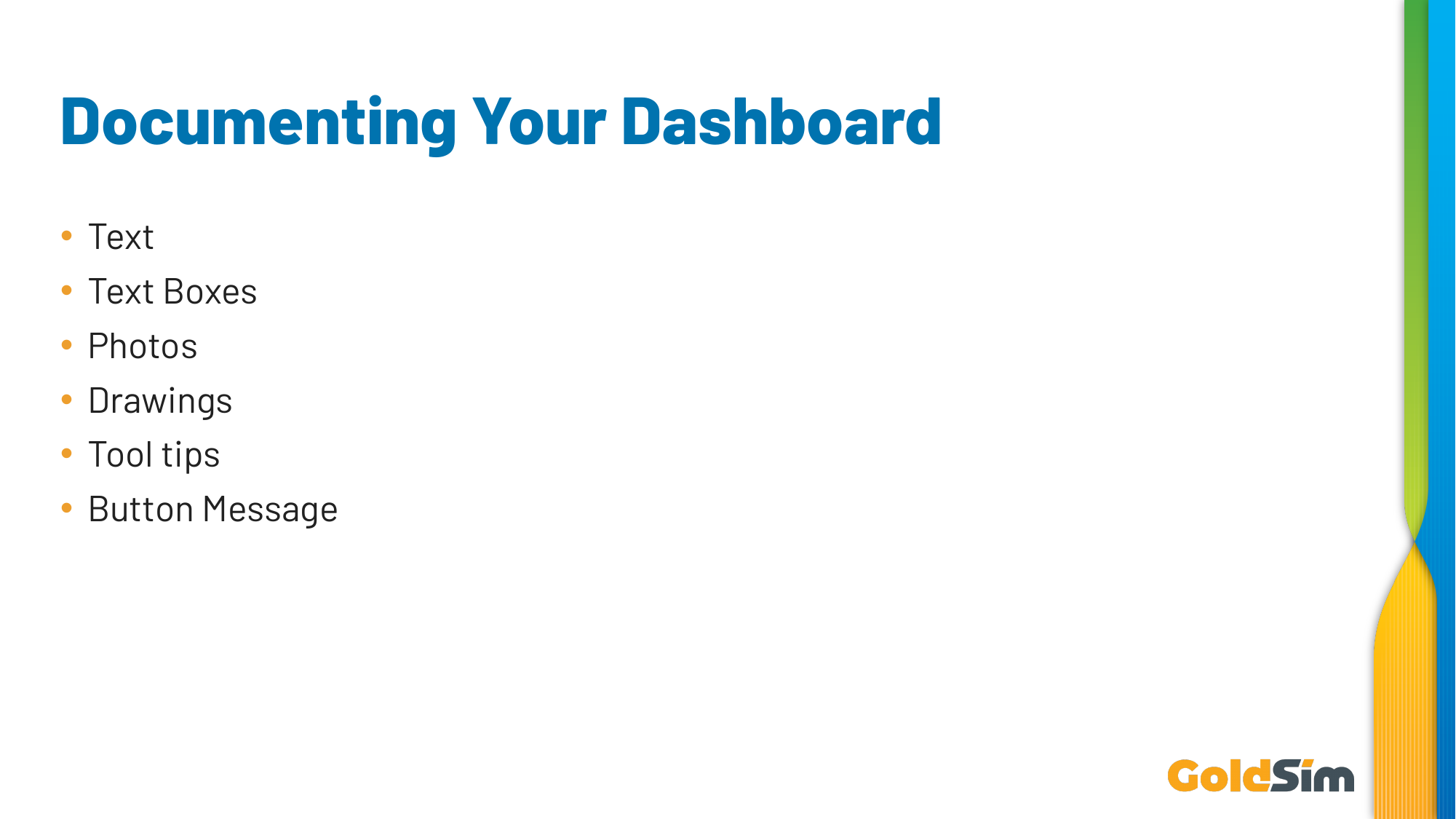

# Documenting Your Dashboard
Text
Text Boxes
Photos
Drawings
Tool tips
Button Message